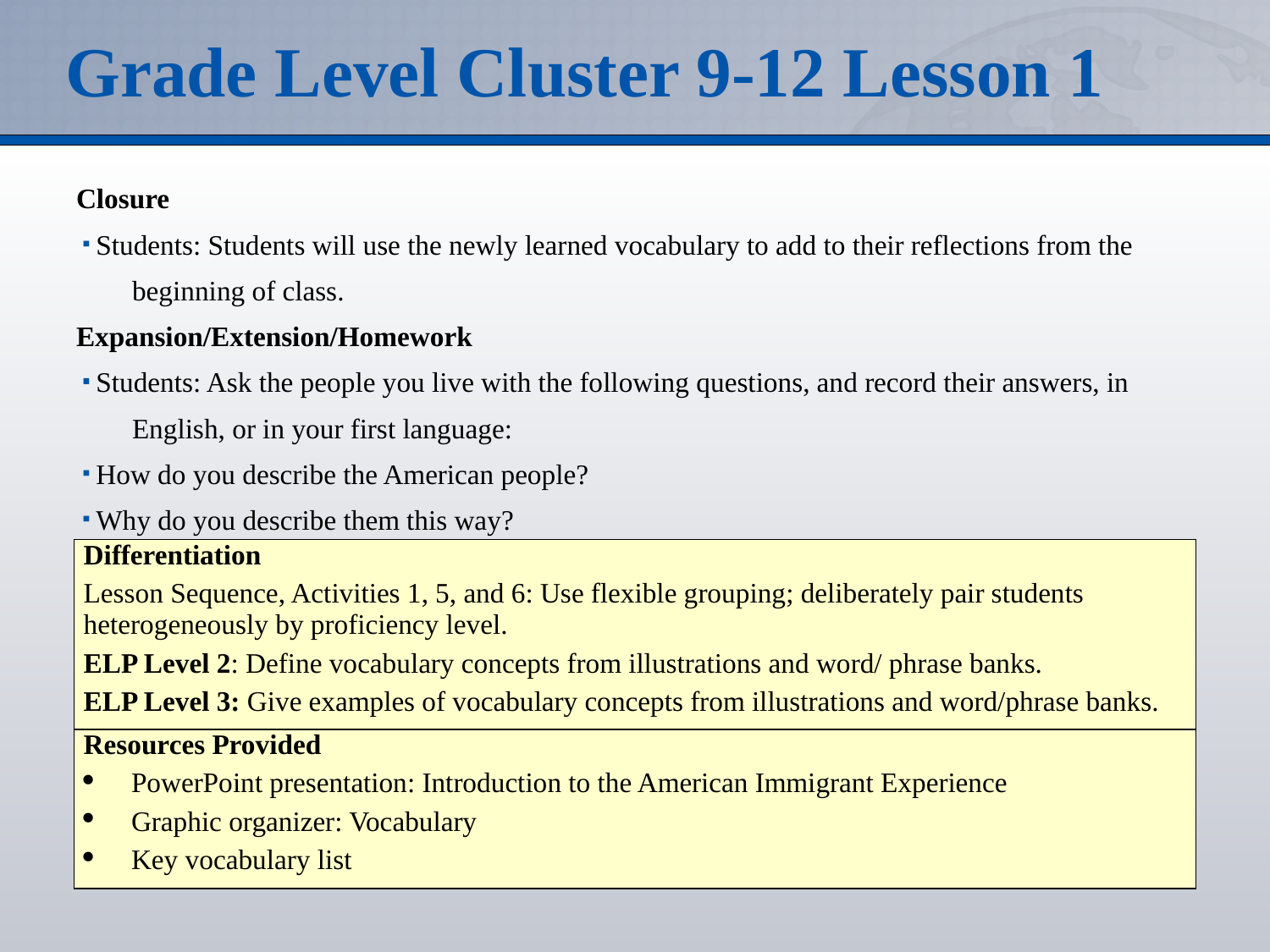

# Grade Level Cluster 9-12 Lesson 1
Closure
Students: Students will use the newly learned vocabulary to add to their reflections from the
        beginning of class.
Expansion/Extension/Homework
Students: Ask the people you live with the following questions, and record their answers, in
        English, or in your first language:
How do you describe the American people?
Why do you describe them this way?

| Differentiation Lesson Sequence, Activities 1, 5, and 6: Use flexible grouping; deliberately pair students heterogeneously by proficiency level. ELP Level 2: Define vocabulary concepts from illustrations and word/ phrase banks. ELP Level 3: Give examples of vocabulary concepts from illustrations and word/phrase banks. |
| --- |
| Resources Provided PowerPoint presentation: Introduction to the American Immigrant Experience Graphic organizer: Vocabulary Key vocabulary list |